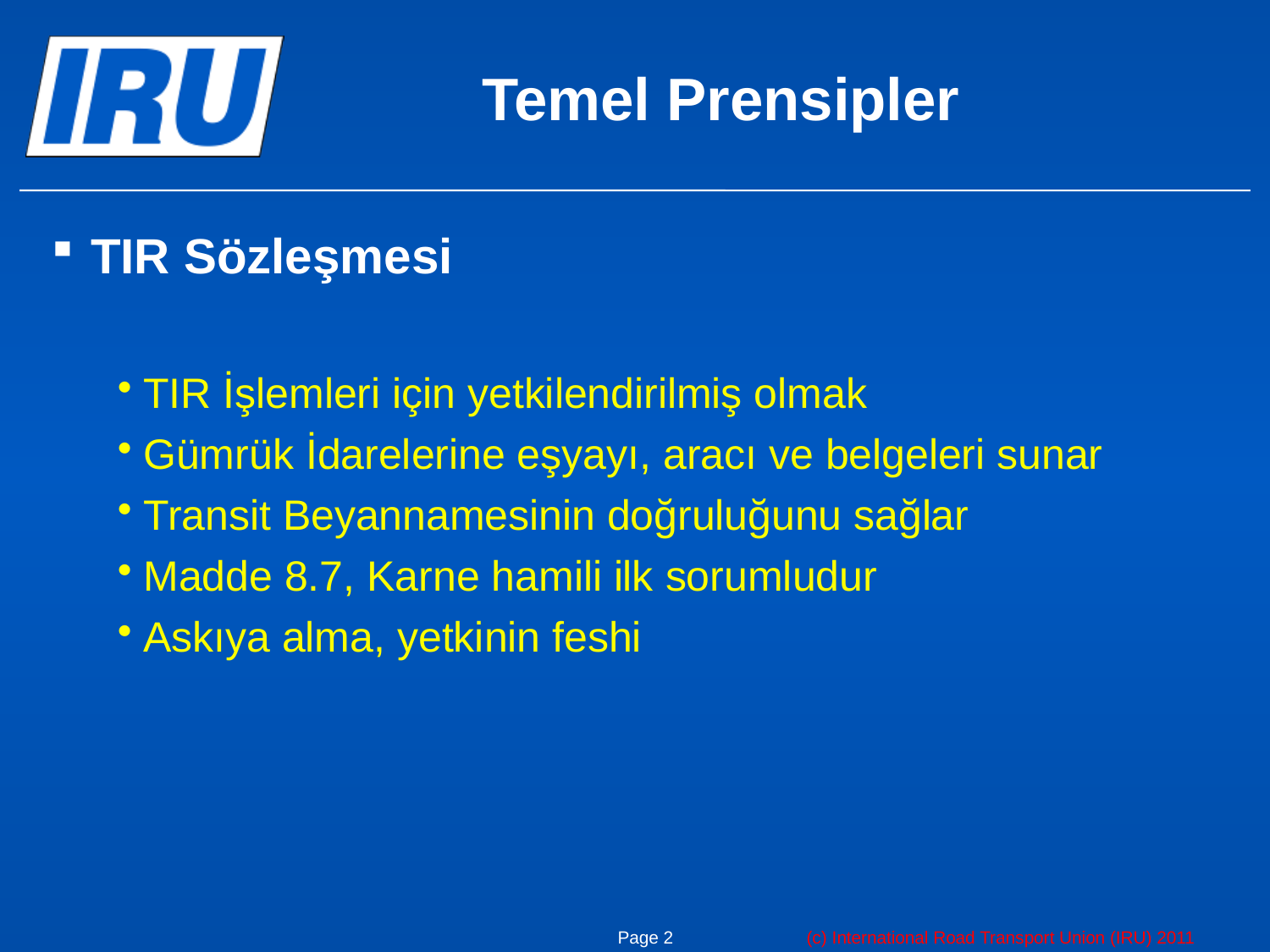

# Temel Prensipler
TIR Sözleşmesi

TIR İşlemleri için yetkilendirilmiş olmak
Gümrük İdarelerine eşyayı, aracı ve belgeleri sunar
Transit Beyannamesinin doğruluğunu sağlar
Madde 8.7, Karne hamili ilk sorumludur
Askıya alma, yetkinin feshi

Page 2
(c) International Road Transport Union (IRU) 2011